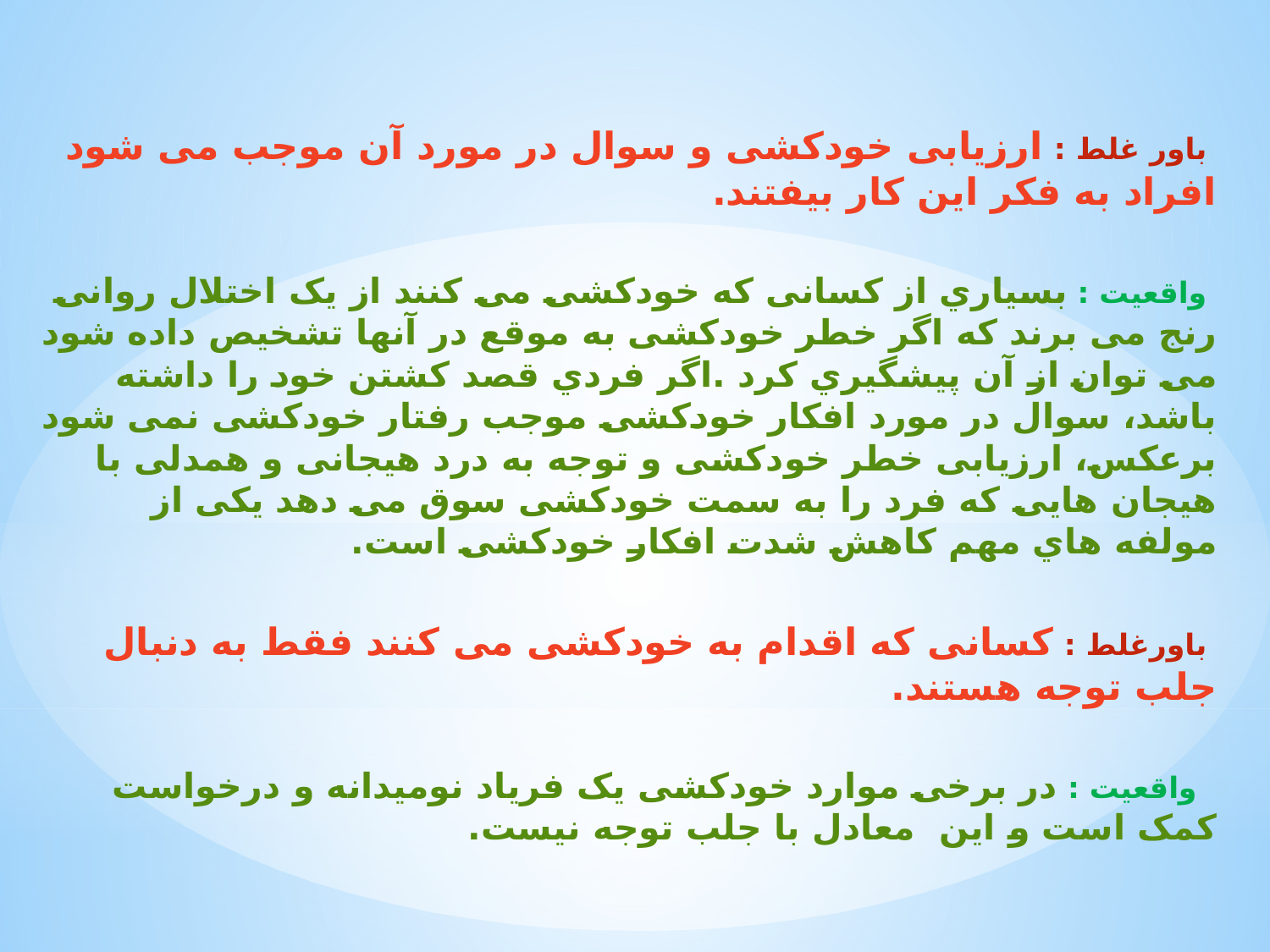

ﺑﺎور ﻏﻠﻂ : ارزﯾﺎﺑﯽ ﺧﻮدﮐﺸﯽ و ﺳﻮال در ﻣﻮرد آن ﻣﻮﺟﺐ ﻣﯽ ﺷﻮد اﻓﺮاد ﺑﻪ ﻓﮑﺮ اﯾﻦ ﮐﺎر ﺑﯿﻔﺘﻨﺪ.

 واﻗﻌﯿﺖ : ﺑﺴﯿﺎري از ﮐﺴﺎﻧﯽ ﮐﻪ ﺧﻮدﮐﺸﯽ ﻣﯽ ﮐﻨﻨﺪ از ﯾﮏ اﺧﺘﻼل رواﻧﯽ رﻧﺞ ﻣﯽ ﺑﺮﻧﺪ ﮐﻪ اﮔﺮ ﺧﻄﺮ ﺧﻮدﮐﺸﯽ ﺑﻪ ﻣﻮﻗﻊ در آﻧﻬﺎ ﺗﺸﺨﯿﺺ داده ﺷﻮد ﻣﯽ ﺗﻮان از آن ﭘﯿﺸﮕﯿﺮي ﮐﺮد .اﮔﺮ ﻓﺮدي ﻗﺼﺪ ﮐﺸﺘﻦ ﺧﻮد را داﺷﺘﻪ ﺑﺎﺷﺪ، ﺳﻮال در ﻣﻮرد اﻓﮑﺎر ﺧﻮدﮐﺸﯽ ﻣﻮﺟﺐ رﻓﺘﺎر ﺧﻮدﮐﺸﯽ ﻧﻤﯽ ﺷﻮد ﺑﺮﻋﮑﺲ، ارزﯾﺎﺑﯽ ﺧﻄﺮ ﺧﻮدﮐﺸﯽ و ﺗﻮﺟﻪ ﺑﻪ درد ﻫﯿﺠﺎﻧﯽ و ﻫﻤﺪﻟﯽ ﺑﺎ ﻫﯿﺠﺎن ﻫﺎﯾﯽ ﮐﻪ ﻓﺮد را ﺑﻪ ﺳﻤﺖ ﺧﻮدﮐﺸﯽ ﺳﻮق ﻣﯽ دﻫﺪ ﯾﮑﯽ از ﻣﻮﻟﻔﻪ ﻫﺎي ﻣﻬﻢ ﮐﺎﻫﺶ ﺷﺪت اﻓﮑﺎر ﺧﻮدﮐﺸﯽ اﺳﺖ.

 ﺑﺎورﻏﻠﻂ : ﮐﺴﺎﻧﯽ ﮐﻪ اﻗﺪام ﺑﻪ ﺧﻮدﮐﺸﯽ ﻣﯽ ﮐﻨﻨﺪ ﻓﻘﻂ ﺑﻪ دﻧﺒﺎل ﺟﻠﺐ ﺗﻮﺟﻪ ﻫﺴﺘﻨﺪ.

  واﻗﻌﯿﺖ : در ﺑﺮﺧﯽ ﻣﻮارد ﺧﻮدﮐﺸﯽ ﯾﮏ ﻓﺮﯾﺎد ﻧﻮﻣﯿﺪاﻧﻪ و درﺧﻮاﺳﺖ ﮐﻤﮏ اﺳﺖ و اﯾﻦ  ﻣﻌﺎدل ﺑﺎ ﺟﻠﺐ ﺗﻮﺟﻪ ﻧﯿﺴﺖ.